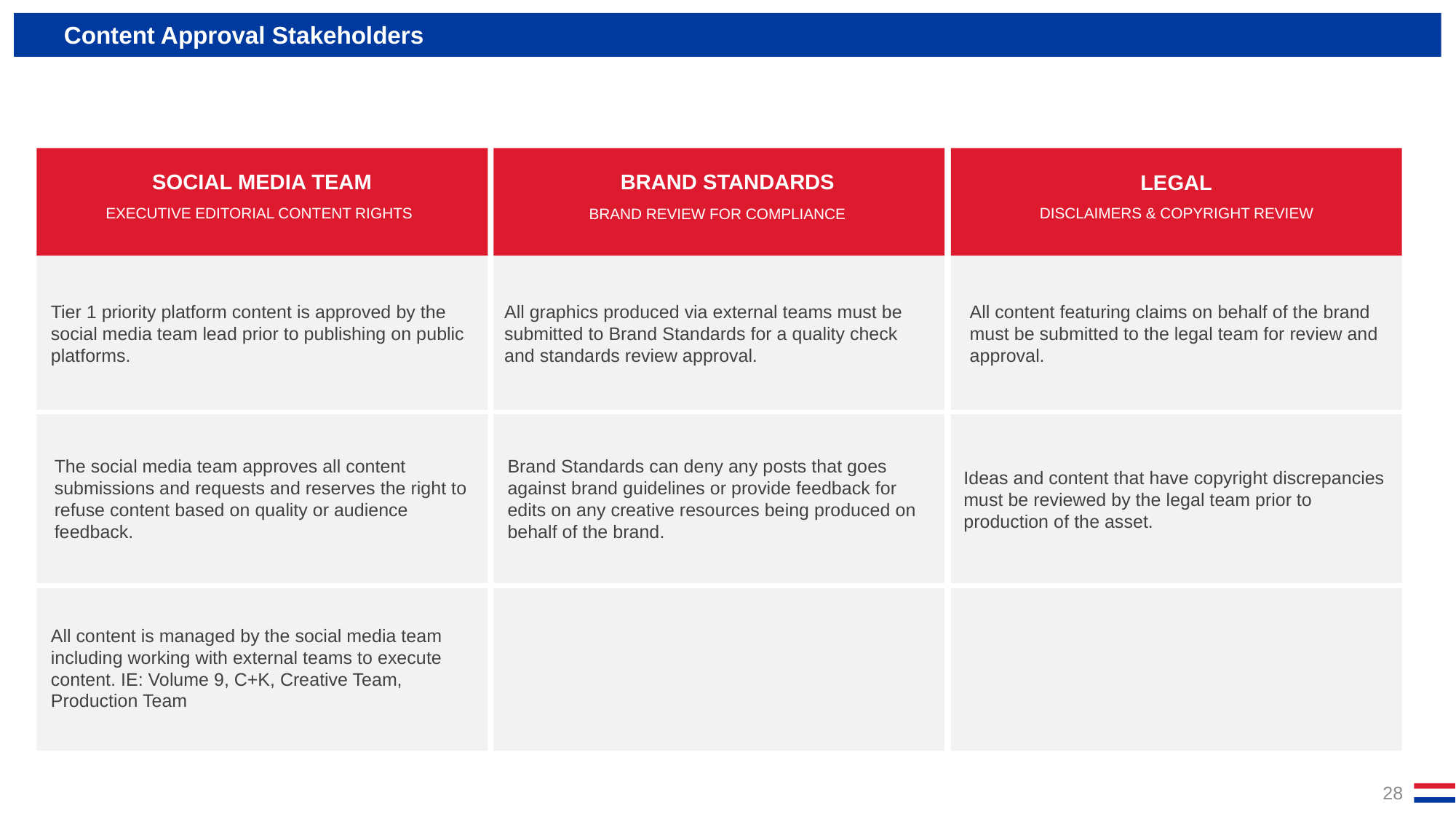

Content Approval Stakeholders

SOCIAL MEDIA TEAM
BRAND STANDARDS
LEGAL
DISCLAIMERS & COPYRIGHT REVIEW
EXECUTIVE EDITORIAL CONTENT RIGHTS
BRAND REVIEW FOR COMPLIANCE

All content featuring claims on behalf of the brand must be submitted to the legal team for review and approval.
All graphics produced via external teams must be submitted to Brand Standards for a quality check and standards review approval.
Tier 1 priority platform content is approved by the social media team lead prior to publishing on public platforms.
The social media team approves all content submissions and requests and reserves the right to refuse content based on quality or audience feedback.
Brand Standards can deny any posts that goes against brand guidelines or provide feedback for edits on any creative resources being produced on behalf of the brand.
Ideas and content that have copyright discrepancies must be reviewed by the legal team prior to production of the asset.
All content is managed by the social media team including working with external teams to execute content. IE: Volume 9, C+K, Creative Team, Production Team
28